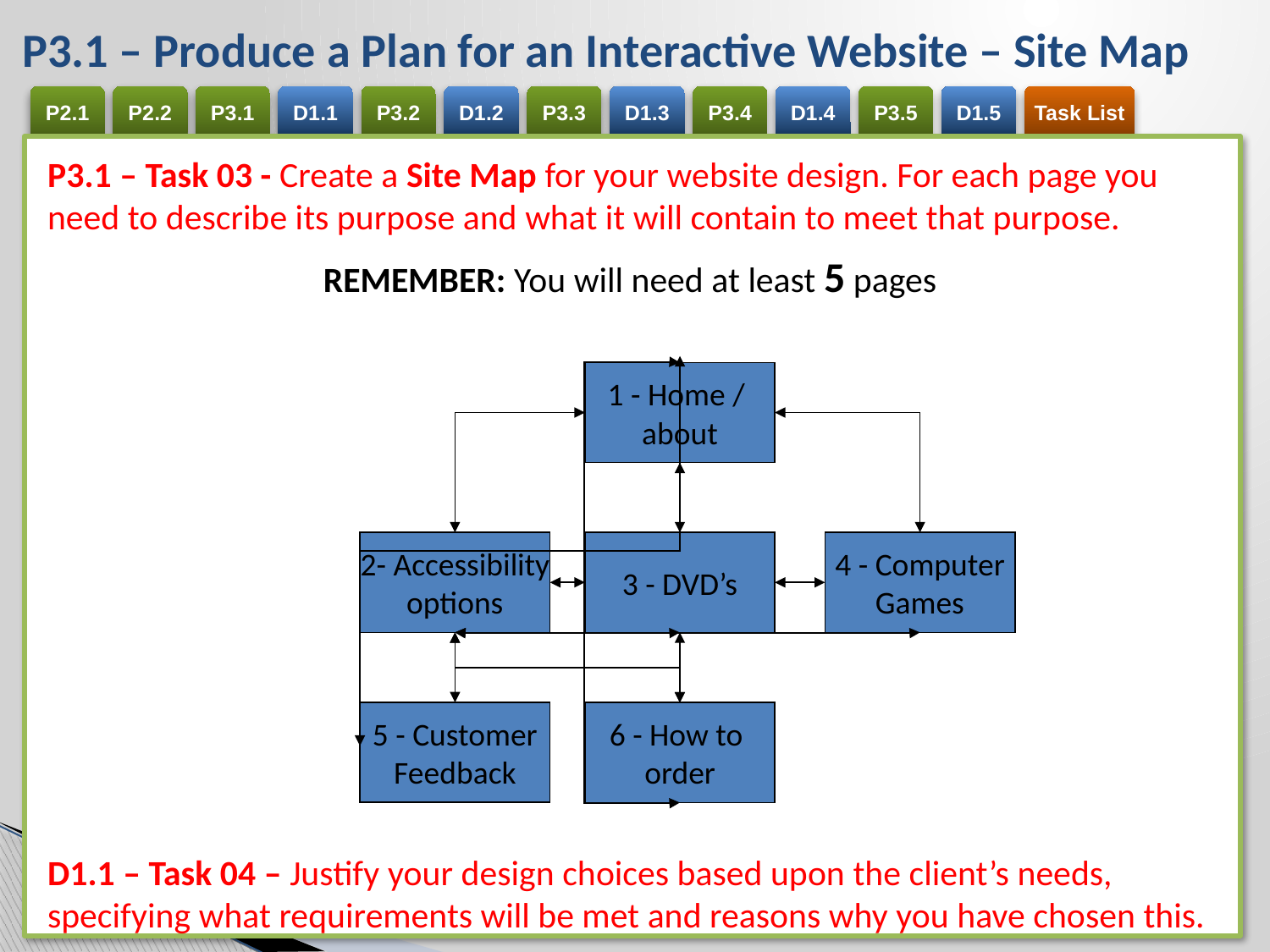

# P3.1 – Produce a Plan for an Interactive Website – Site Map
P3.1 – Task 03 - Create a Site Map for your website design. For each page you need to describe its purpose and what it will contain to meet that purpose.

REMEMBER: You will need at least 5 pages

D1.1 – Task 04 – Justify your design choices based upon the client’s needs, specifying what requirements will be met and reasons why you have chosen this.
1 - Home /
about
2- Accessibility
options
3 - DVD’s
4 - Computer
Games
5 - Customer
Feedback
6 - How to
order